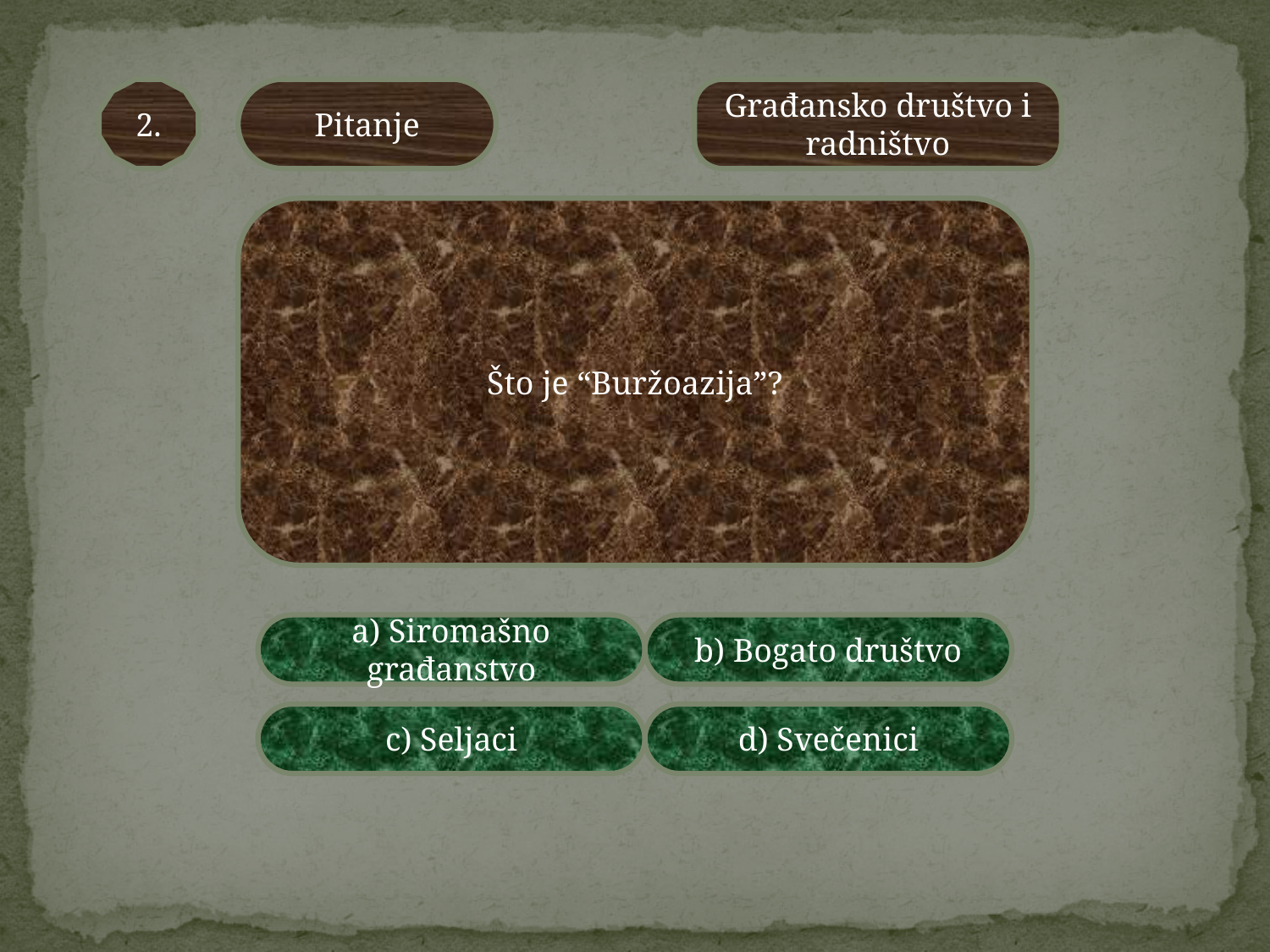

2.
Pitanje
Građansko društvo i radništvo
Što je “Buržoazija”?
a) Siromašno građanstvo
b) Bogato društvo
c) Seljaci
d) Svečenici